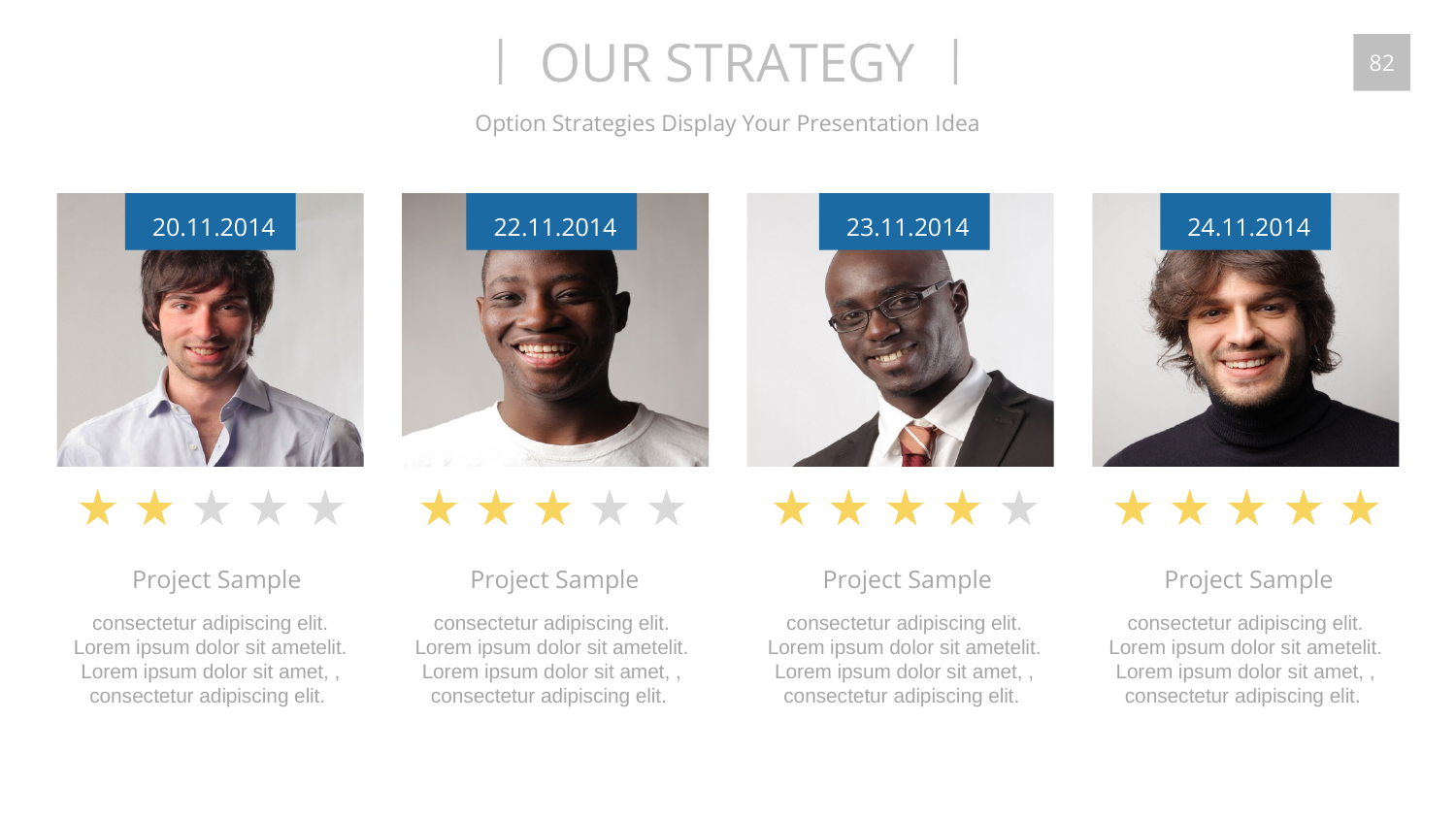

OUR STRATEGY
82
Option Strategies Display Your Presentation Idea

20.11.2014

Project Sample
consectetur adipiscing elit. Lorem ipsum dolor sit ametelit. Lorem ipsum dolor sit amet, , consectetur adipiscing elit.

22.11.2014

Project Sample
consectetur adipiscing elit. Lorem ipsum dolor sit ametelit. Lorem ipsum dolor sit amet, , consectetur adipiscing elit.

23.11.2014

Project Sample
consectetur adipiscing elit. Lorem ipsum dolor sit ametelit. Lorem ipsum dolor sit amet, , consectetur adipiscing elit.

24.11.2014

Project Sample
consectetur adipiscing elit. Lorem ipsum dolor sit ametelit. Lorem ipsum dolor sit amet, , consectetur adipiscing elit.